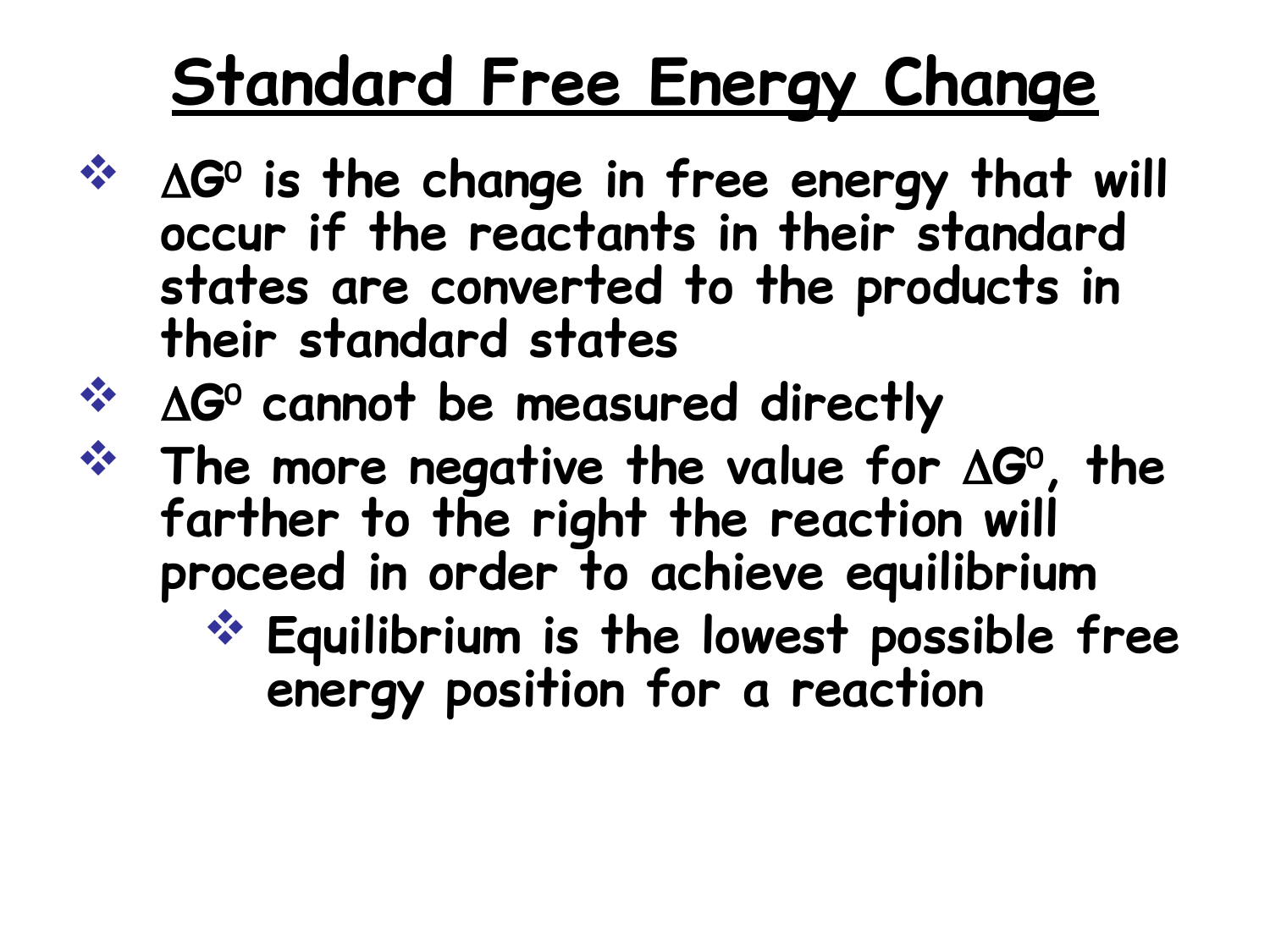

# Standard Free Energy Change
ΔG0 is the change in free energy that will occur if the reactants in their standard states are converted to the products in their standard states
ΔG0 cannot be measured directly
The more negative the value for ΔG0, the farther to the right the reaction will proceed in order to achieve equilibrium
Equilibrium is the lowest possible free energy position for a reaction